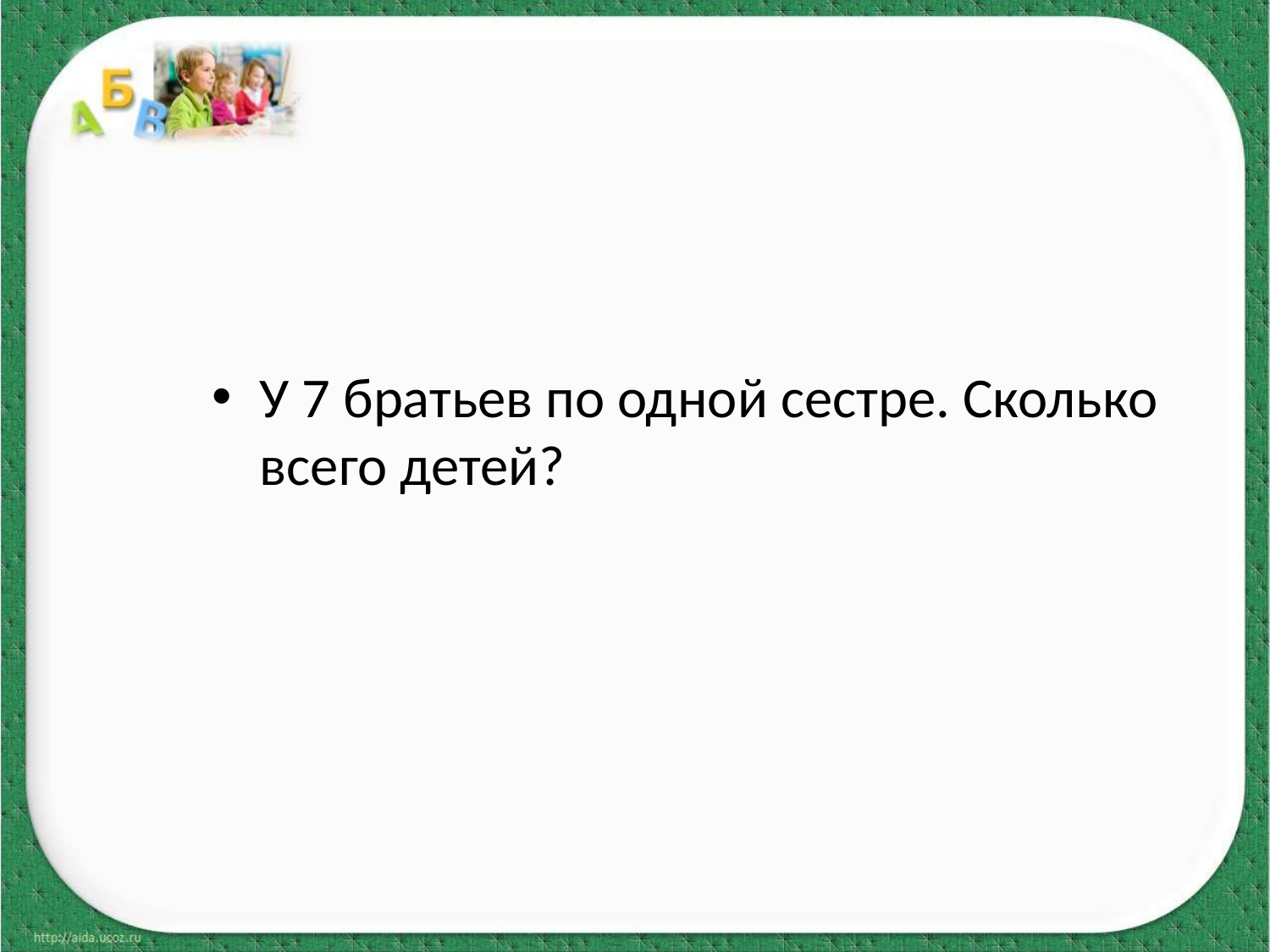

У 7 братьев по одной сестре. Сколько всего детей?